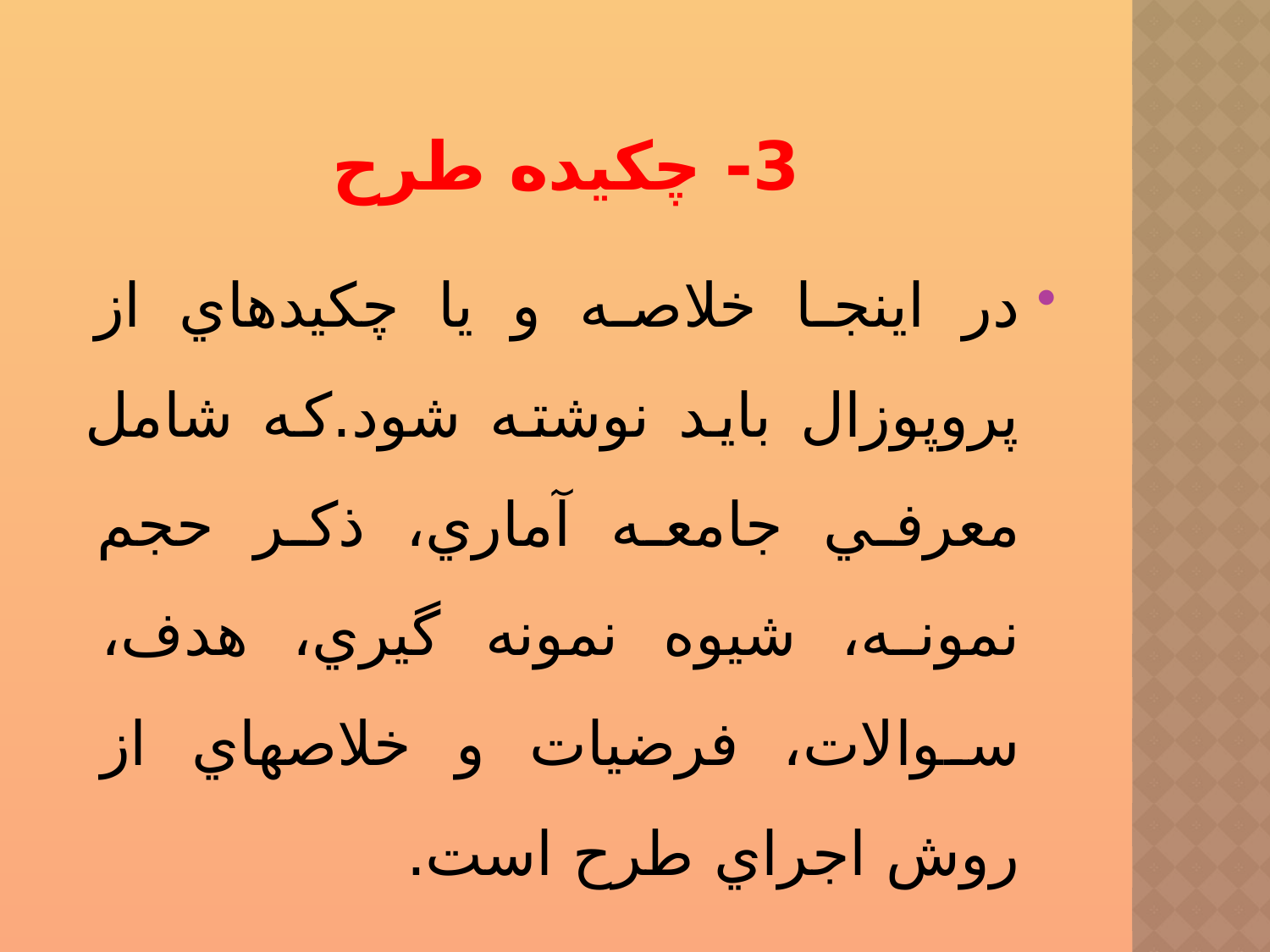

# 3- چكيده طرح
در اينجا خلاصه و يا چكيده‏اي از پروپوزال بايد نوشته شود.كه شامل معرفي جامعه آماري، ذكر حجم نمونه، شيوه نمونه گيري، هدف، سوالات، فرضيات و خلاصه‏اي از روش اجراي طرح است.